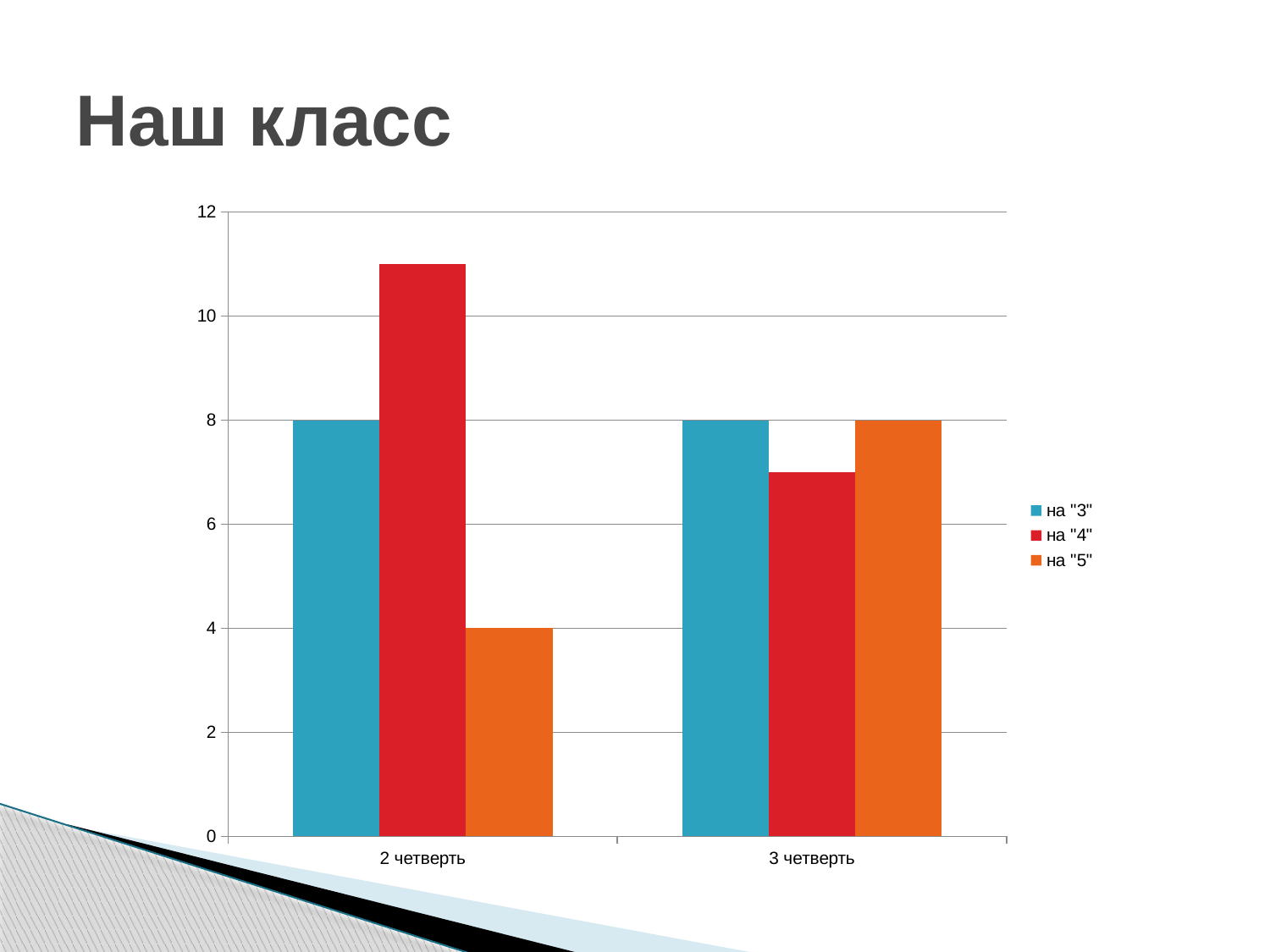

# Наш класс

### Chart

| Category | на "3" | на "4" | на "5" |
|---|---|---|---|
| 2 четверть | 8.0 | 11.0 | 4.0 |
| 3 четверть | 8.0 | 7.0 | 8.0 |